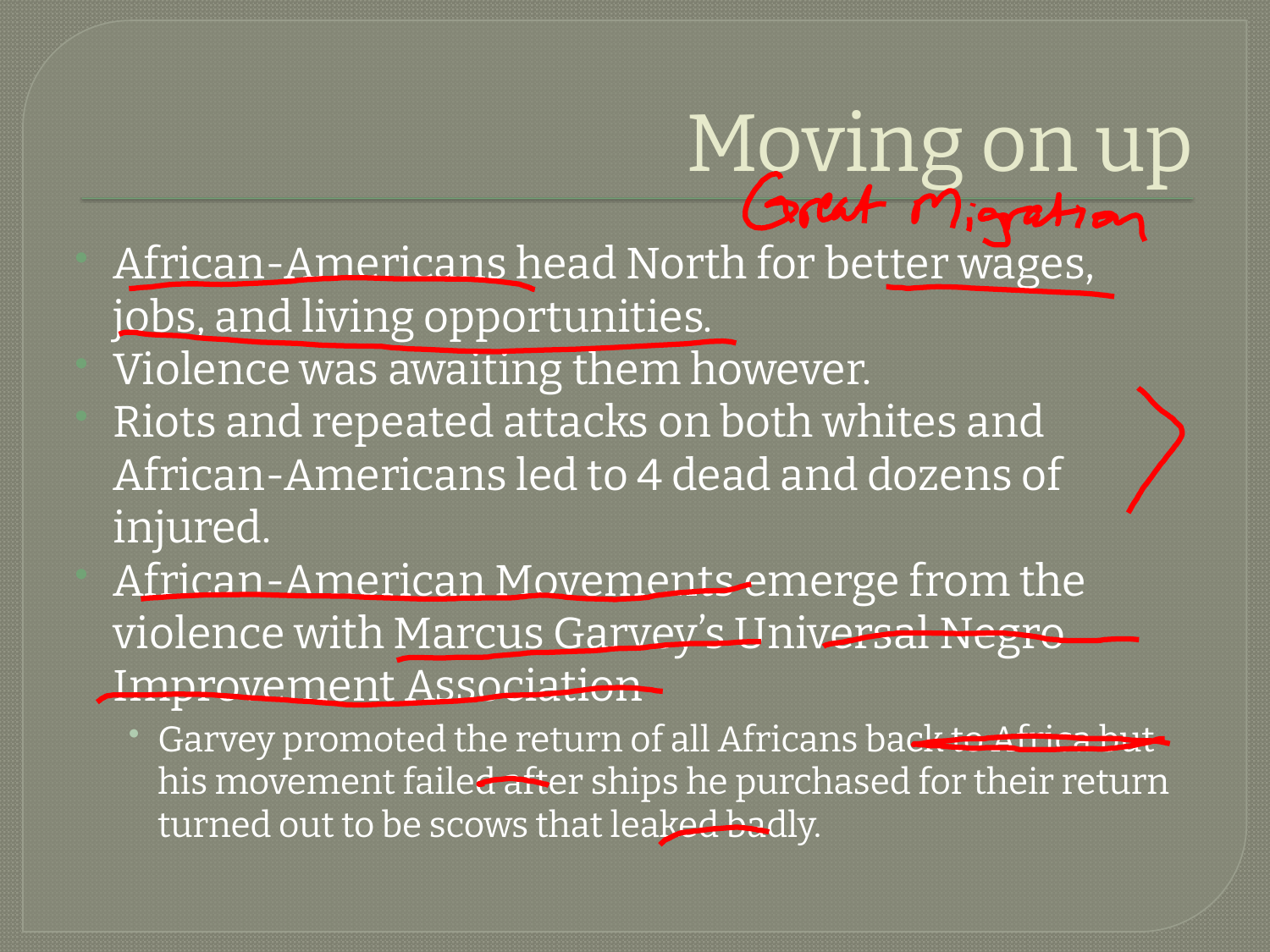

# Moving on up

African-Americans head North for better wages, jobs, and living opportunities.
Violence was awaiting them however.
Riots and repeated attacks on both whites and African-Americans led to 4 dead and dozens of injured.
African-American Movements emerge from the violence with Marcus Garvey’s Universal Negro Improvement Association
Garvey promoted the return of all Africans back to Africa but his movement failed after ships he purchased for their return turned out to be scows that leaked badly.